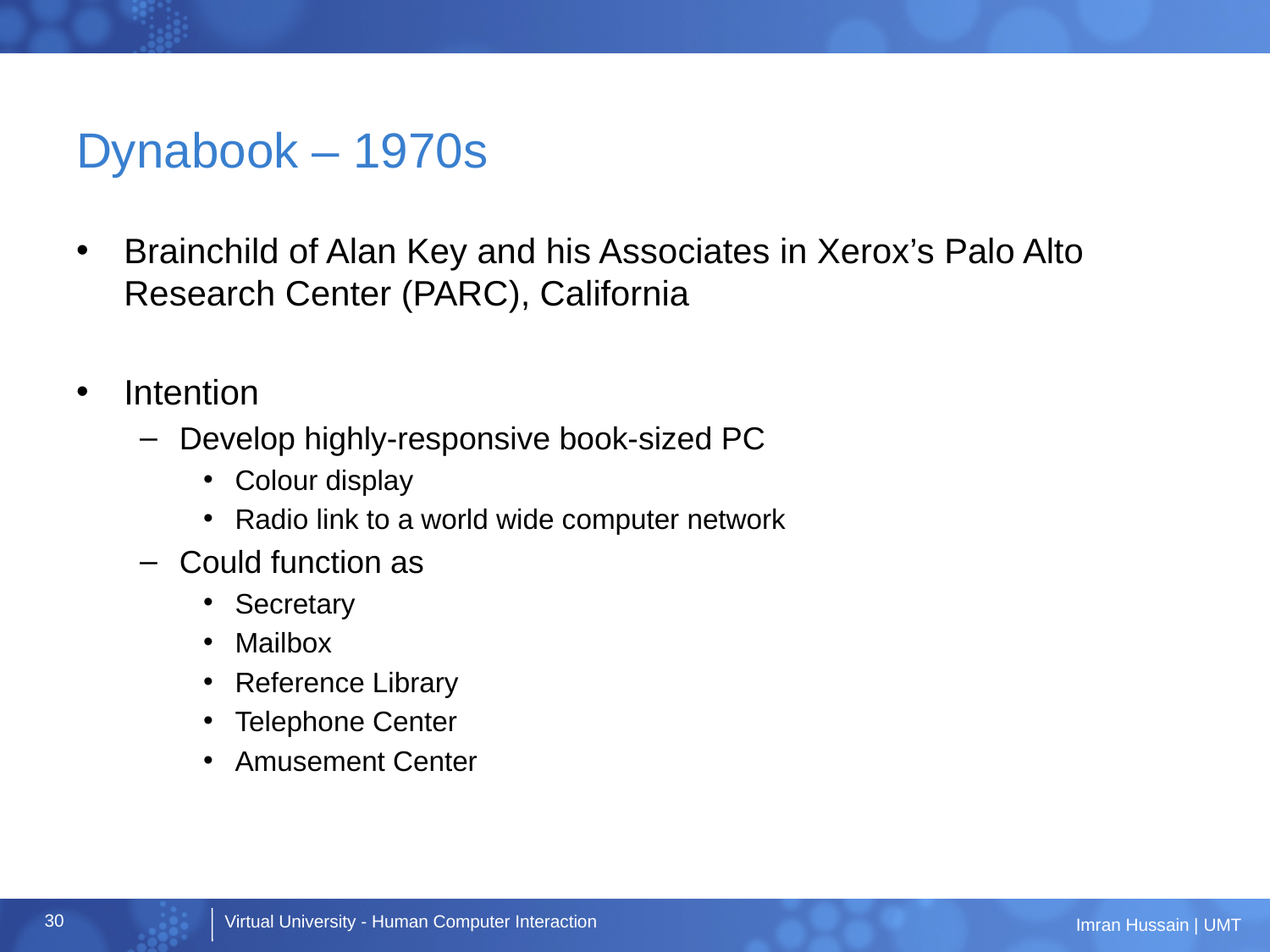

# Dynabook – 1970s
Brainchild of Alan Key and his Associates in Xerox’s Palo Alto Research Center (PARC), California

Intention
Develop highly-responsive book-sized PC
Colour display
Radio link to a world wide computer network
Could function as
Secretary
Mailbox
Reference Library
Telephone Center
Amusement Center